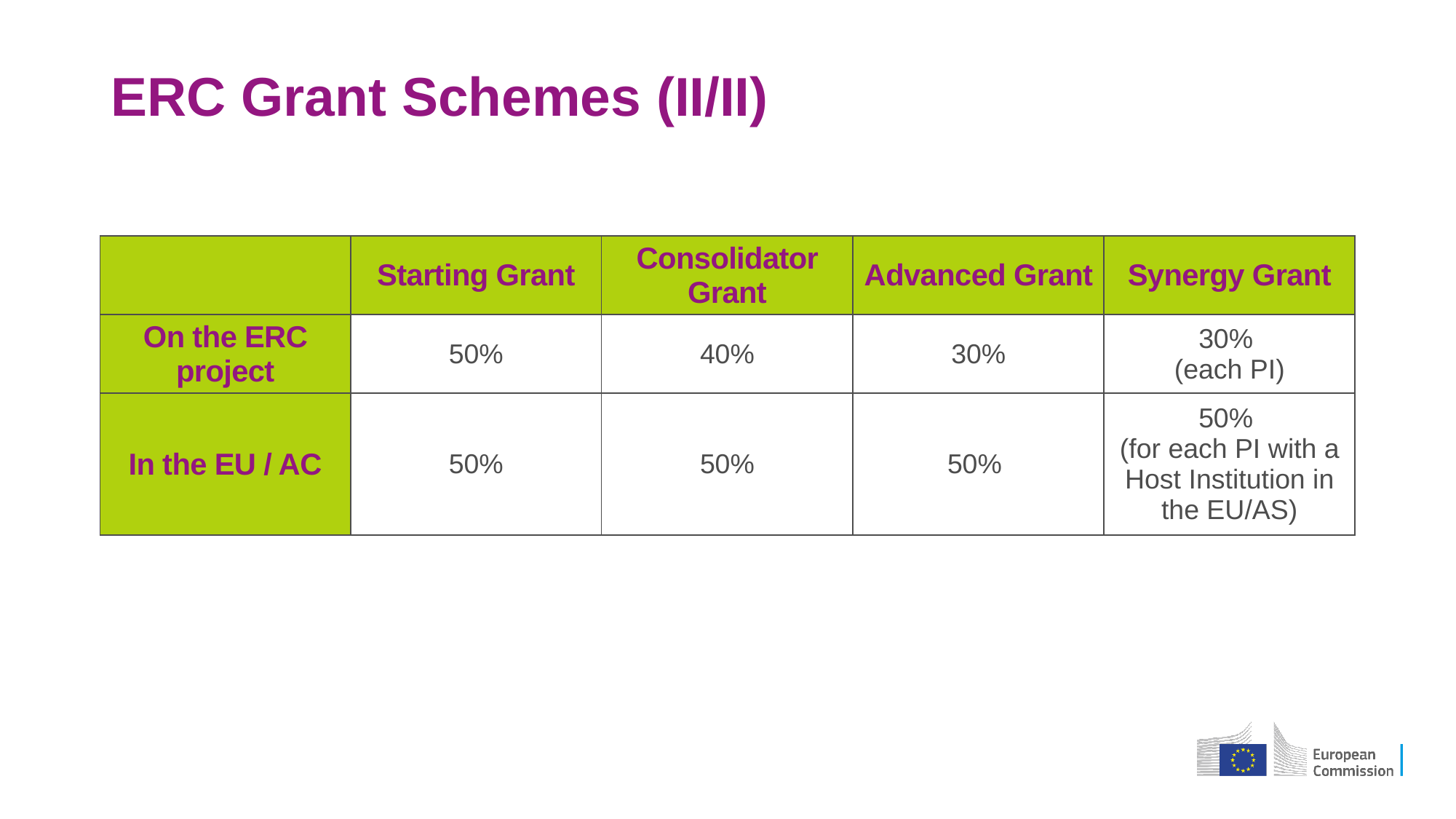

# ERC Grant Schemes (II/II)
|  | Starting Grant | Consolidator Grant | Advanced Grant | Synergy Grant |
| --- | --- | --- | --- | --- |
| On the ERC project | 50% | 40% | 30% | 30% (each PI) |
| In the EU / AC | 50% | 50% | 50% | 50% (for each PI with a Host Institution in the EU/AS) |